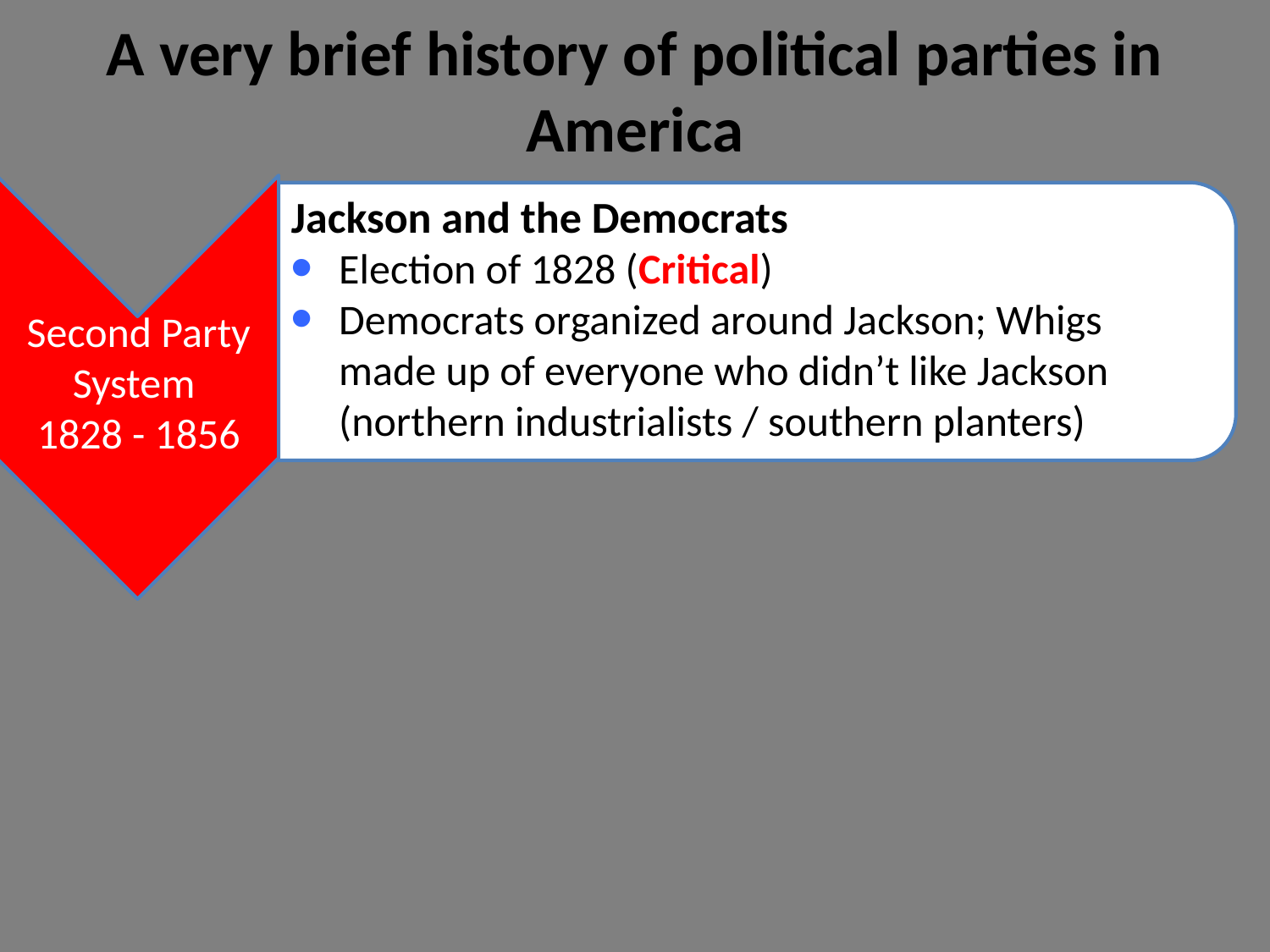

A very brief history of political parties in America
Jackson and the Democrats
Election of 1828 (Critical)
Democrats organized around Jackson; Whigs made up of everyone who didn’t like Jackson (northern industrialists / southern planters)

Second Party System
1828 - 1856